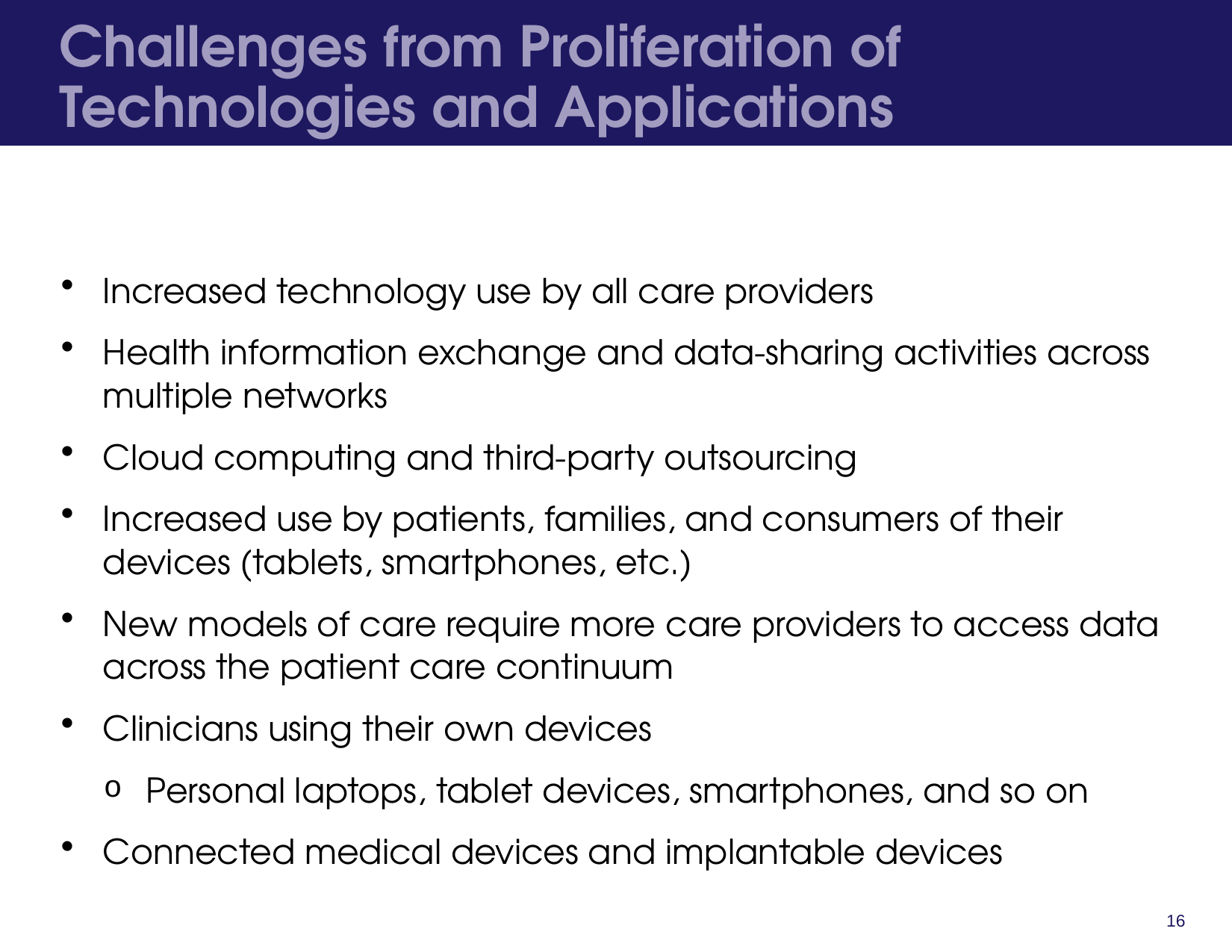

# Challenges from Proliferation of Technologies and Applications
Increased technology use by all care providers
Health information exchange and data-sharing activities across multiple networks
Cloud computing and third-party outsourcing
Increased use by patients, families, and consumers of their devices (tablets, smartphones, etc.)
New models of care require more care providers to access data across the patient care continuum
Clinicians using their own devices
Personal laptops, tablet devices, smartphones, and so on
Connected medical devices and implantable devices
16